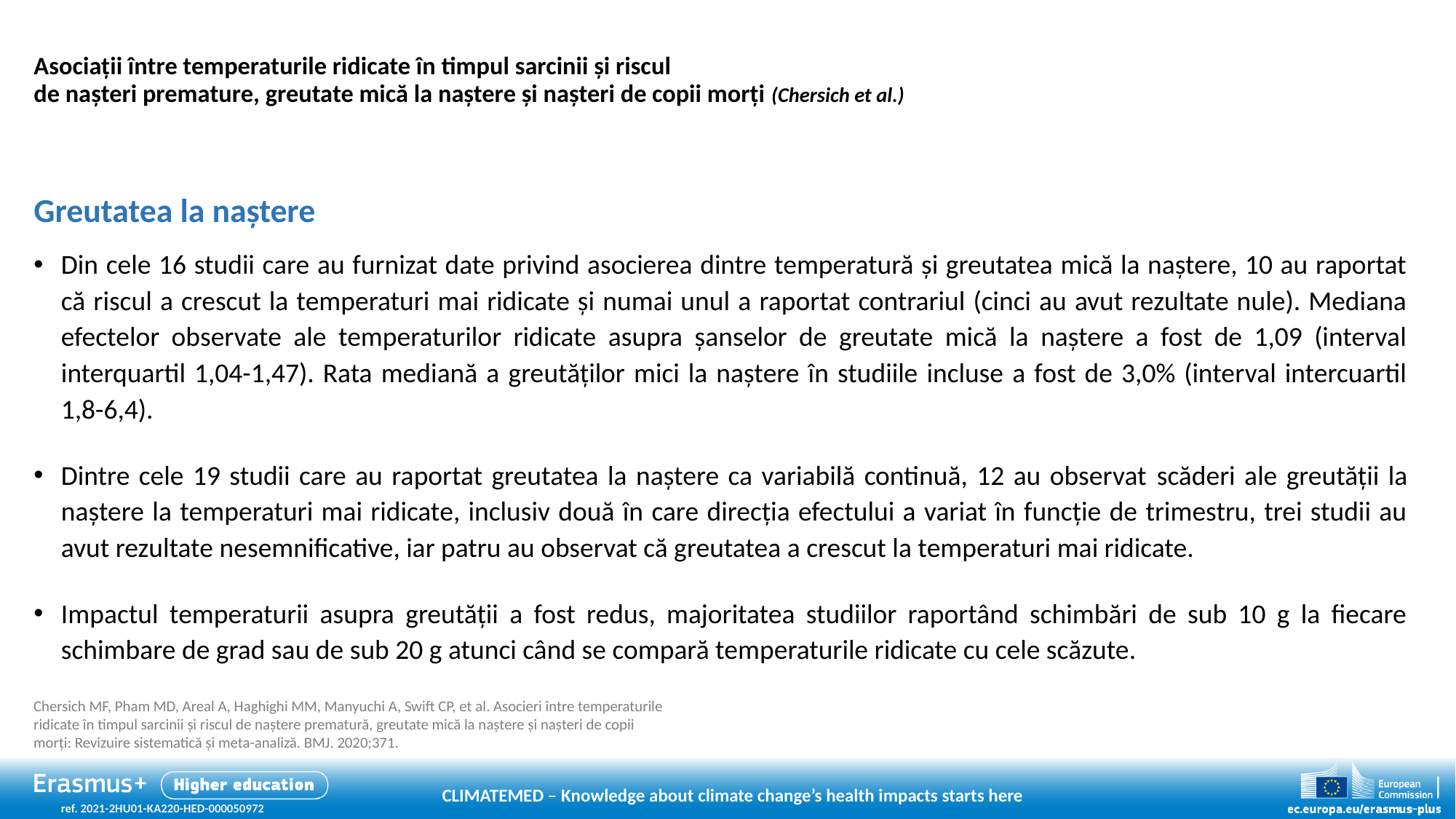

# Asociații între temperaturile ridicate în timpul sarcinii și riscul de nașteri premature, greutate mică la naștere și nașteri de copii morți (Chersich et al.)
Greutatea la naștere
Din cele 16 studii care au furnizat date privind asocierea dintre temperatură și greutatea mică la naștere, 10 au raportat că riscul a crescut la temperaturi mai ridicate și numai unul a raportat contrariul (cinci au avut rezultate nule). Mediana efectelor observate ale temperaturilor ridicate asupra șanselor de greutate mică la naștere a fost de 1,09 (interval interquartil 1,04-1,47). Rata mediană a greutăților mici la naștere în studiile incluse a fost de 3,0% (interval intercuartil 1,8-6,4).
Dintre cele 19 studii care au raportat greutatea la naștere ca variabilă continuă, 12 au observat scăderi ale greutății la naștere la temperaturi mai ridicate, inclusiv două în care direcția efectului a variat în funcție de trimestru, trei studii au avut rezultate nesemnificative, iar patru au observat că greutatea a crescut la temperaturi mai ridicate.
Impactul temperaturii asupra greutății a fost redus, majoritatea studiilor raportând schimbări de sub 10 g la fiecare schimbare de grad sau de sub 20 g atunci când se compară temperaturile ridicate cu cele scăzute.
Chersich MF, Pham MD, Areal A, Haghighi MM, Manyuchi A, Swift CP, et al. Asocieri între temperaturile ridicate în timpul sarcinii și riscul de naștere prematură, greutate mică la naștere și nașteri de copii morți: Revizuire sistematică și meta-analiză. BMJ. 2020;371.